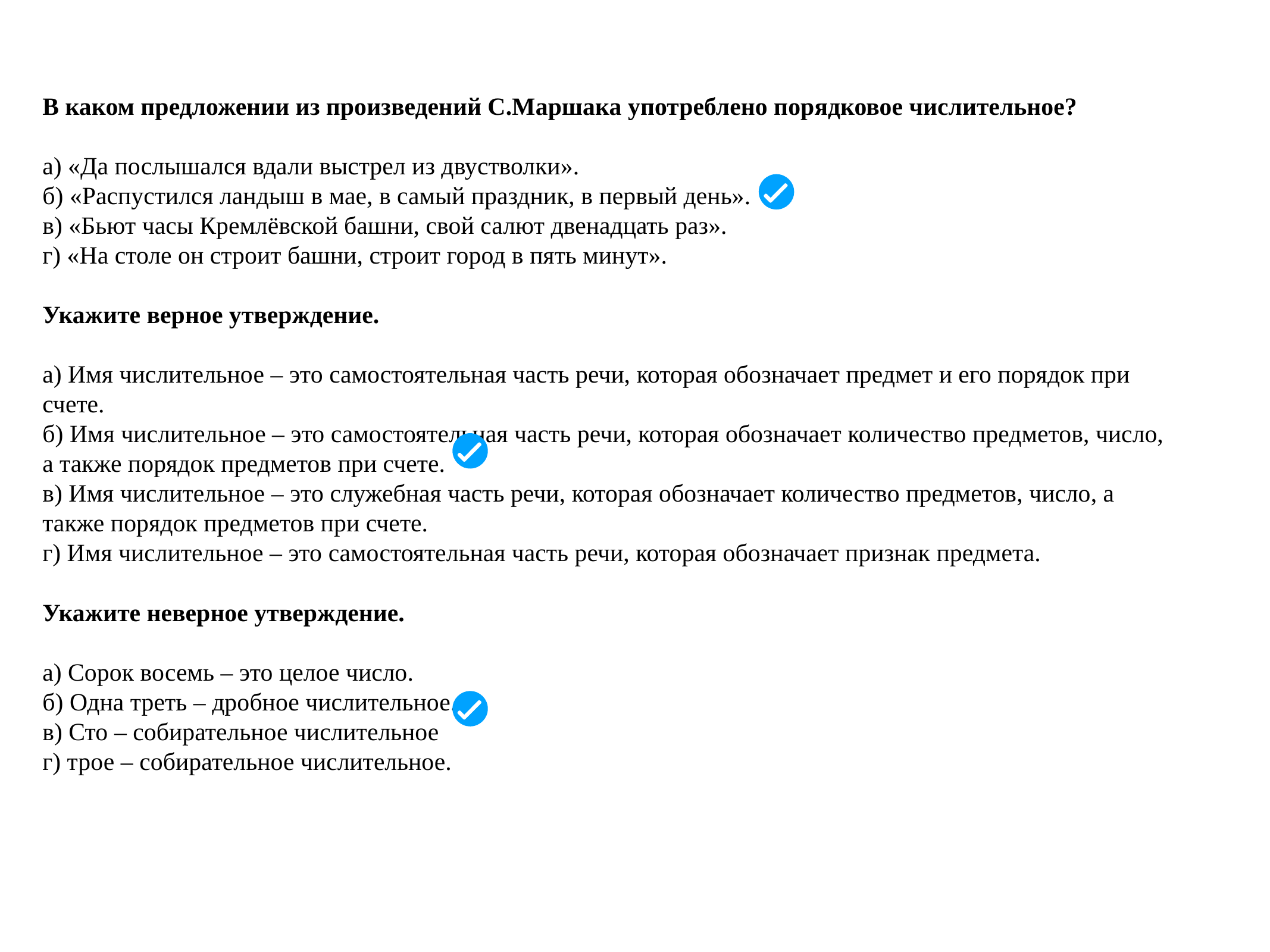

В каком предложении из произведений С.Маршака употреблено порядковое числительное?

а) «Да послышался вдали выстрел из двустволки».
б) «Распустился ландыш в мае, в самый праздник, в первый день».
в) «Бьют часы Кремлёвской башни, свой салют двенадцать раз».
г) «На столе он строит башни, строит город в пять минут».

Укажите верное утверждение.

а) Имя числительное – это самостоятельная часть речи, которая обозначает предмет и его порядок при счете.
б) Имя числительное – это самостоятельная часть речи, которая обозначает количество предметов, число, а также порядок предметов при счете.
в) Имя числительное – это служебная часть речи, которая обозначает количество предметов, число, а также порядок предметов при счете.
г) Имя числительное – это самостоятельная часть речи, которая обозначает признак предмета.

Укажите неверное утверждение.

а) Сорок восемь – это целое число.
б) Одна треть – дробное числительное.
в) Сто – собирательное числительное
г) трое – собирательное числительное.